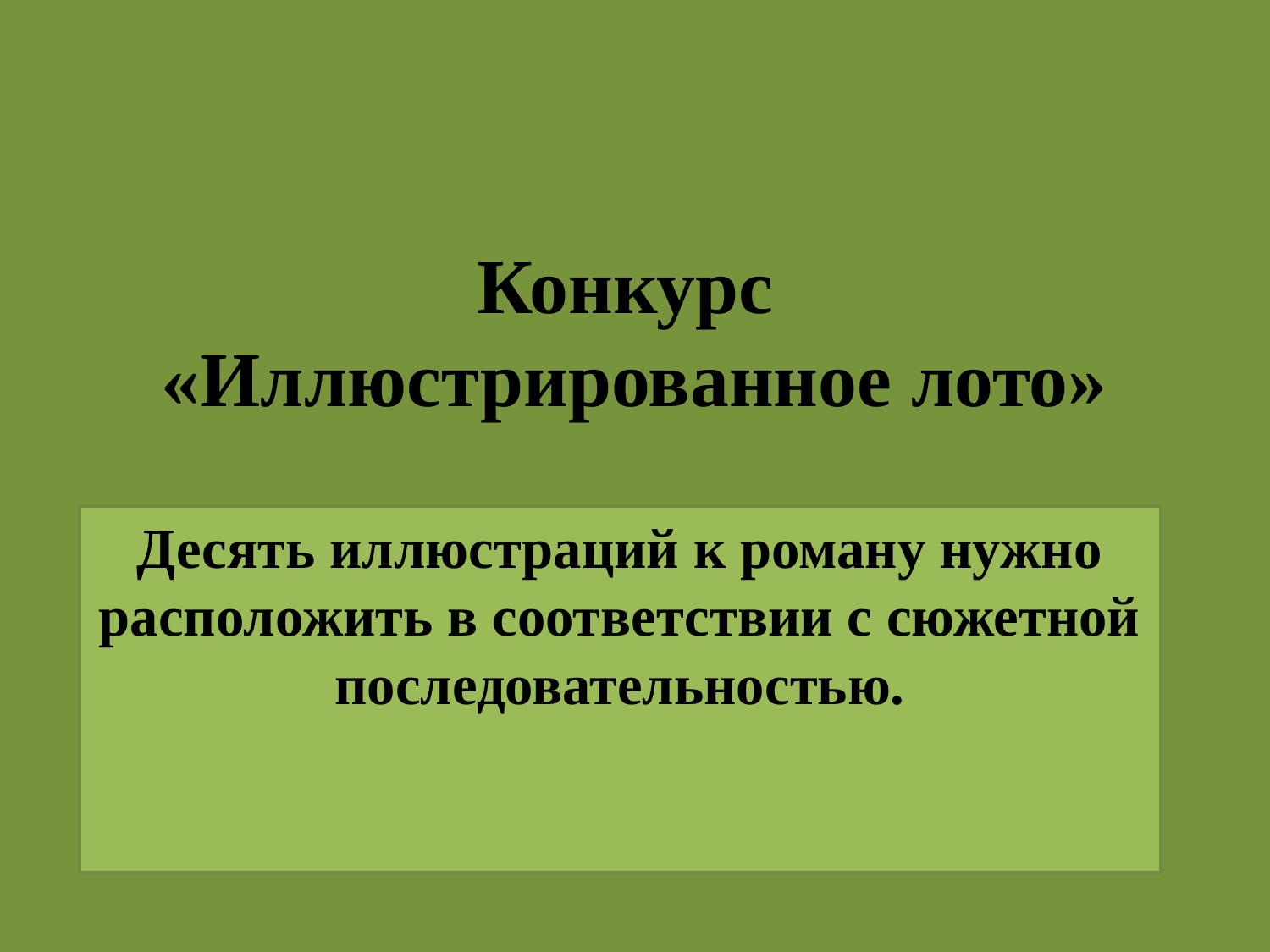

# Конкурс «Иллюстрированное лото»
Десять иллюстраций к роману нужно расположить в соответствии с сюжетной последовательностью.